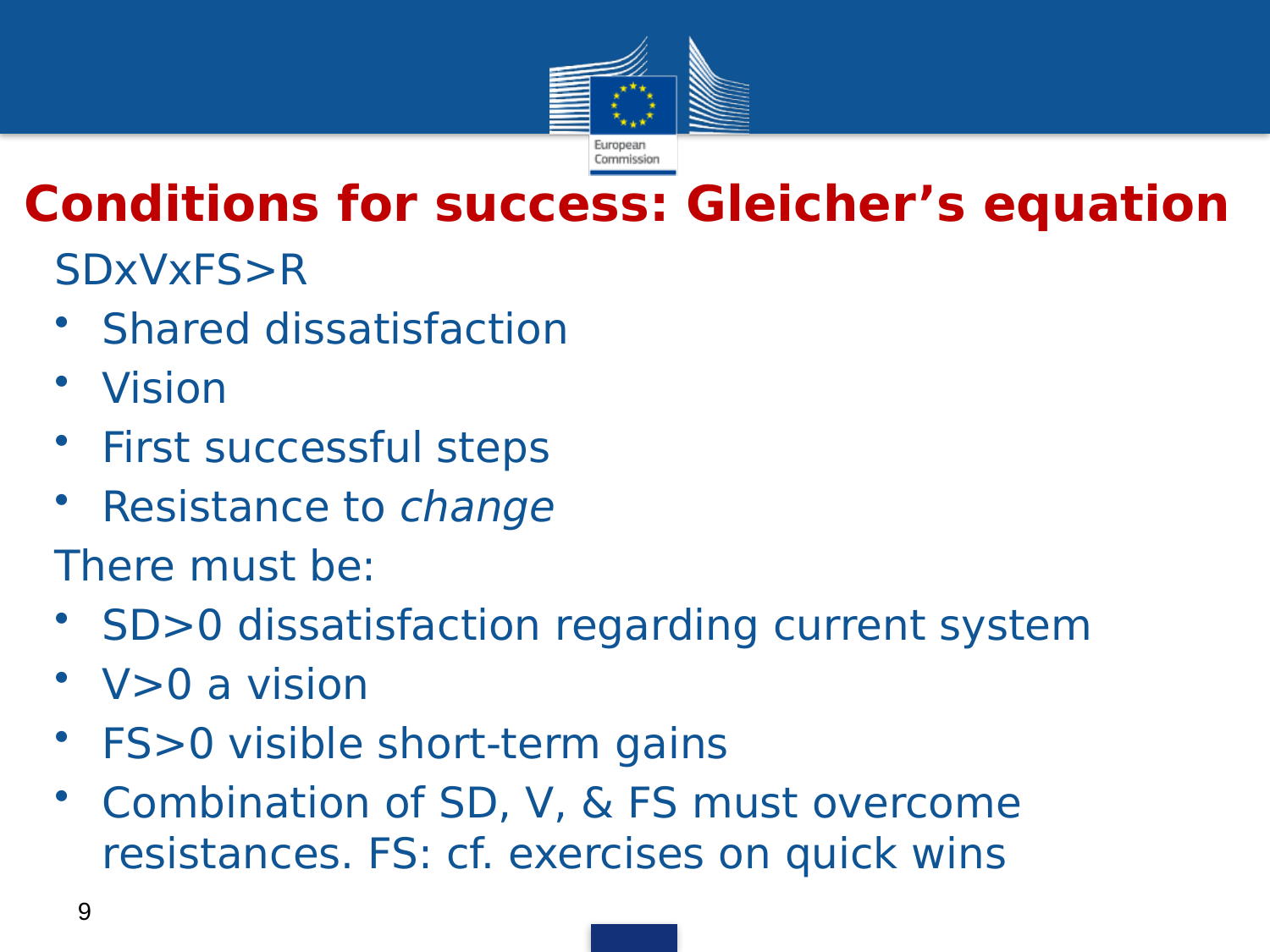

# Conditions for success: Gleicher’s equation
SDxVxFS>R
Shared dissatisfaction
Vision
First successful steps
Resistance to change
There must be:
SD>0 dissatisfaction regarding current system
V>0 a vision
FS>0 visible short-term gains
Combination of SD, V, & FS must overcome resistances. FS: cf. exercises on quick wins

9